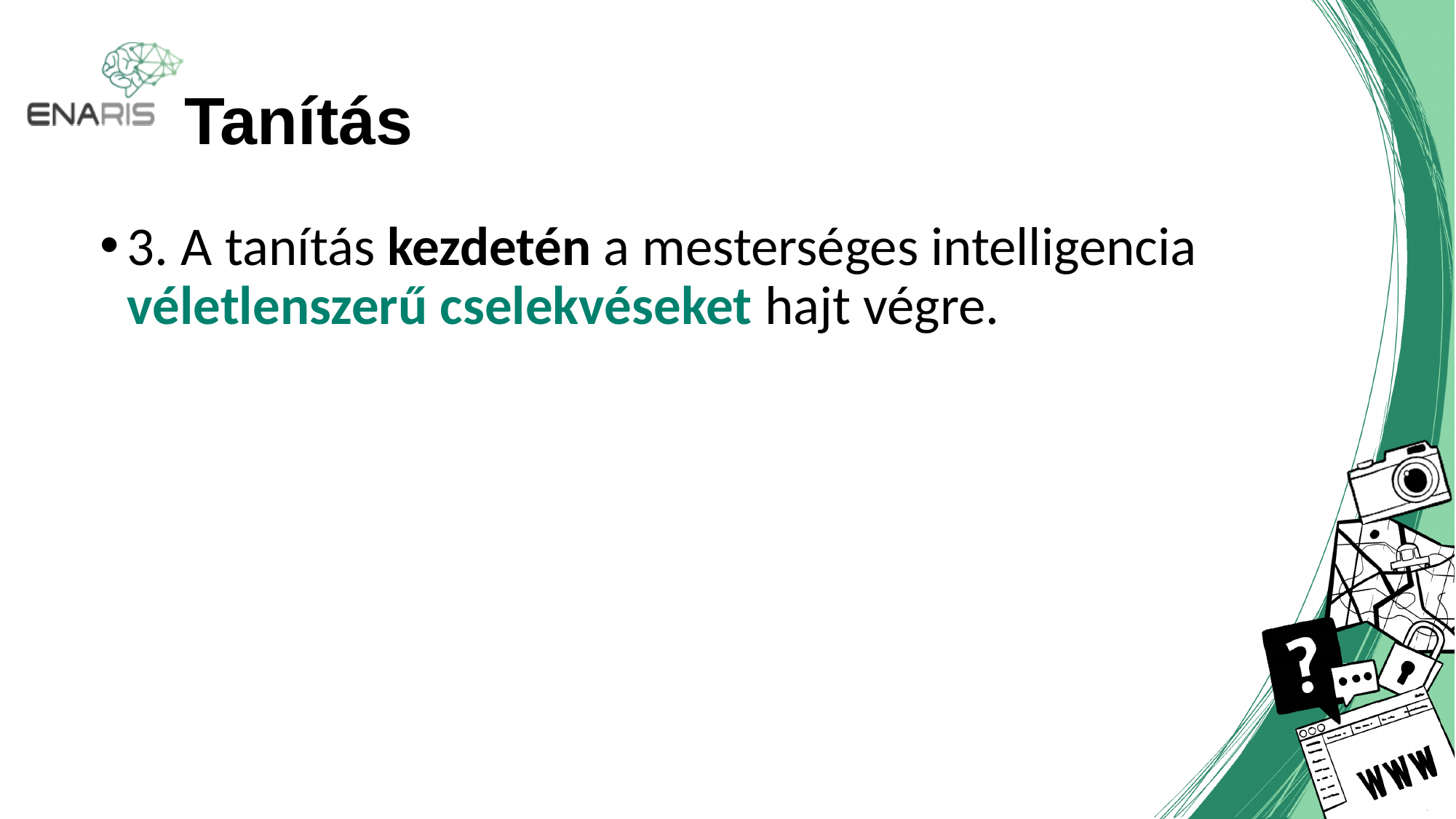

# Tanítás
3. A tanítás kezdetén a mesterséges intelligencia véletlenszerű cselekvéseket hajt végre.